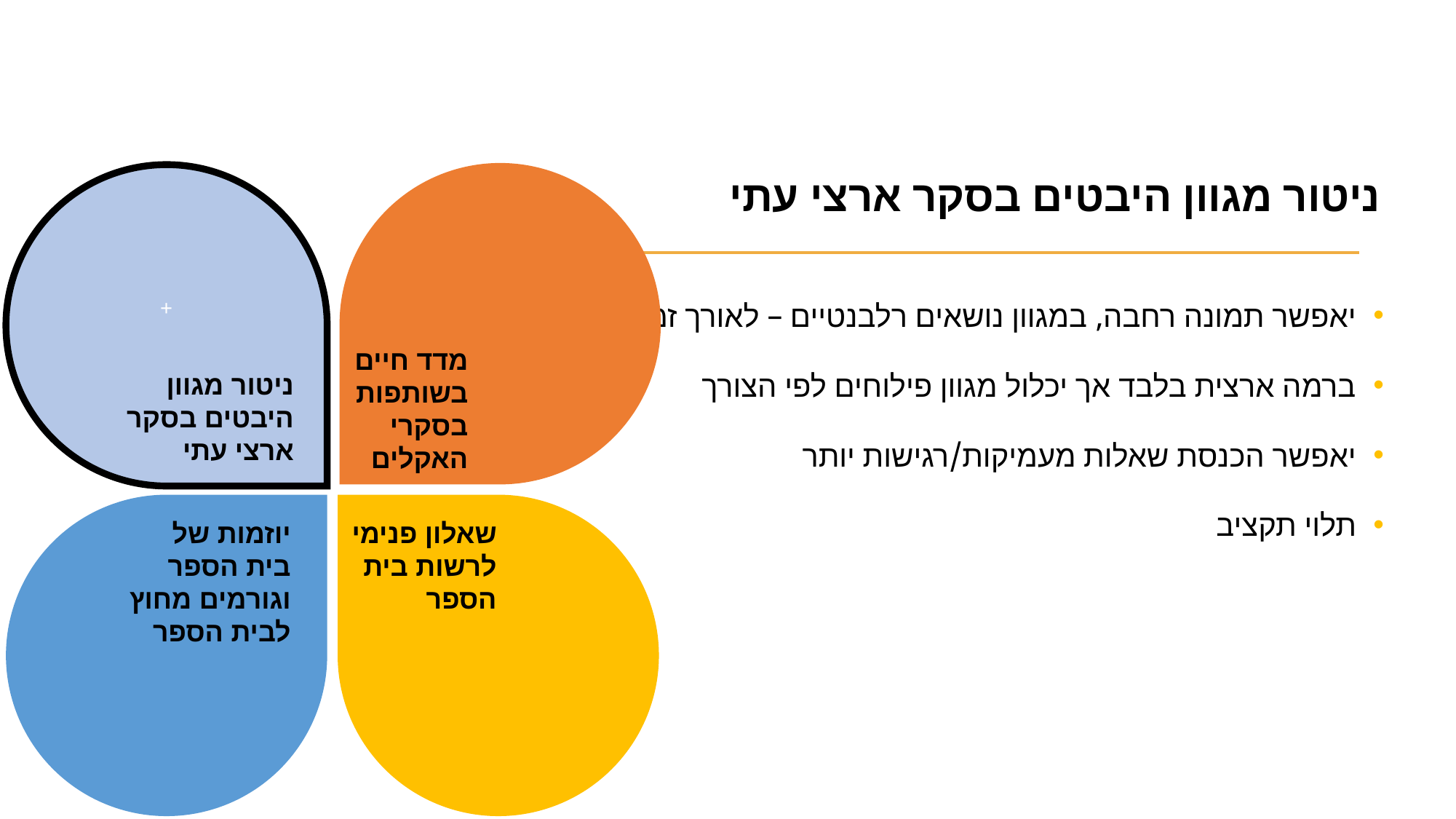

# ניטור מגוון היבטים בסקר ארצי עתי

+
יאפשר תמונה רחבה, במגוון נושאים רלבנטיים – לאורך זמן
ברמה ארצית בלבד אך יכלול מגוון פילוחים לפי הצורך
יאפשר הכנסת שאלות מעמיקות/רגישות יותר
תלוי תקציב

מדד חיים בשותפות  בסקרי האקלים
ניטור מגוון היבטים בסקר ארצי עתי

יוזמות של בית הספר וגורמים מחוץ לבית הספר
שאלון פנימי לרשות בית הספר